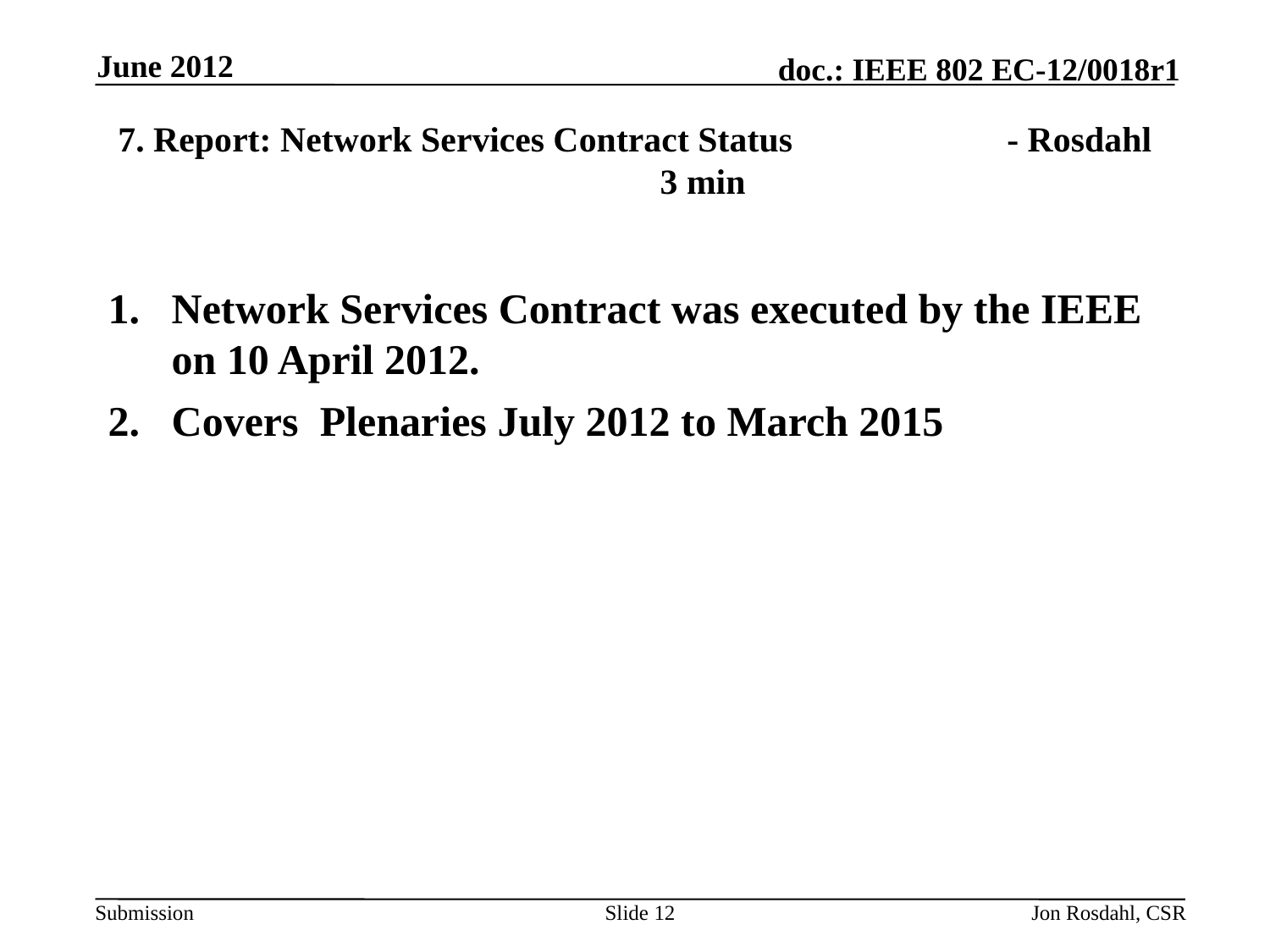

June 2012
# 7. Report: Network Services Contract Status		- Rosdahl	  3 min
Network Services Contract was executed by the IEEE on 10 April 2012.
Covers  Plenaries July 2012 to March 2015

Slide 12
Jon Rosdahl, CSR